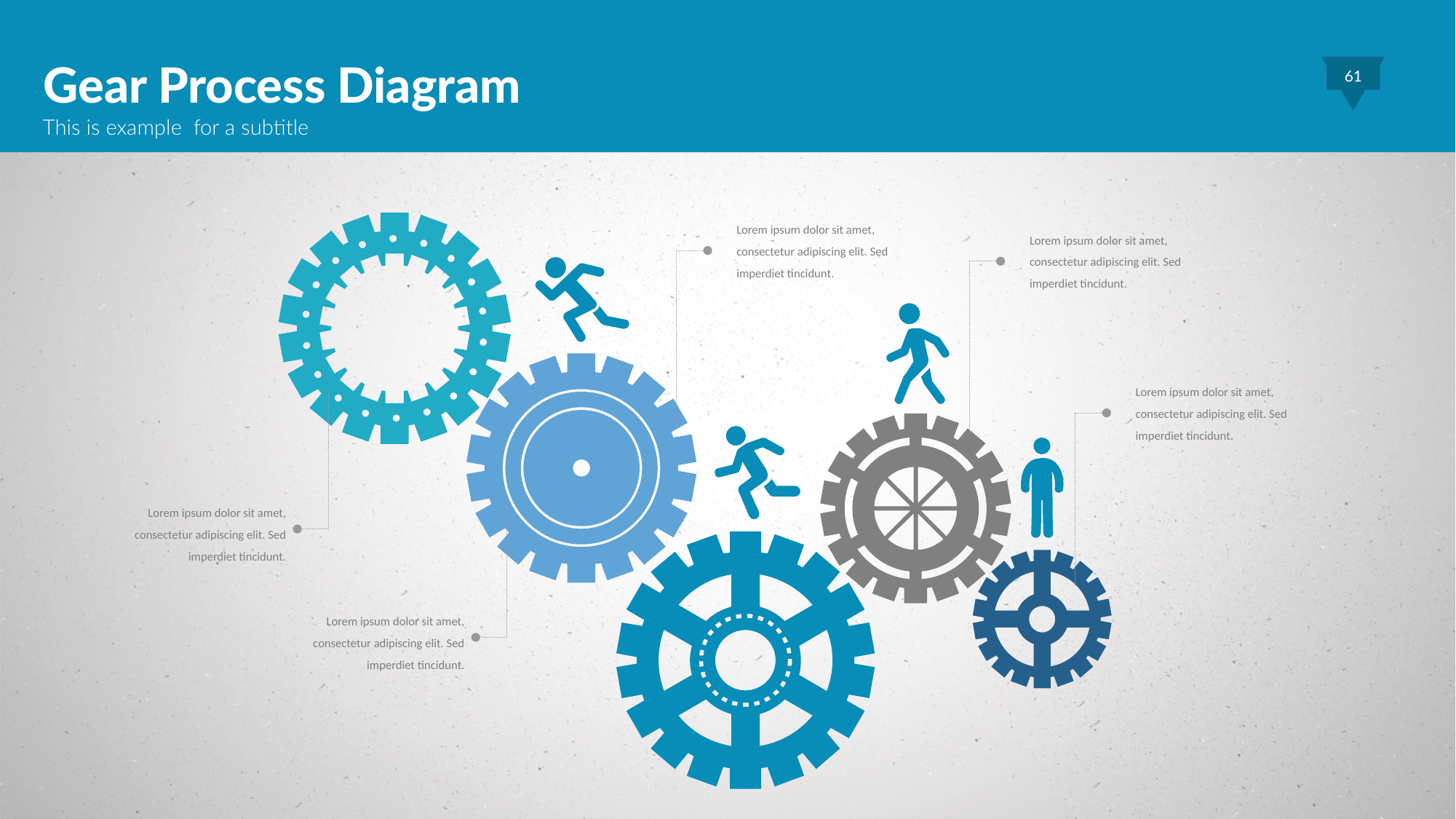

Gear Process Diagram
This is example  for a subtitle

61
Lorem ipsum dolor sit amet, consectetur adipiscing elit. Sed imperdiet tincidunt.

Lorem ipsum dolor sit amet, consectetur adipiscing elit. Sed imperdiet tincidunt.
Lorem ipsum dolor sit amet, consectetur adipiscing elit. Sed imperdiet tincidunt.
Lorem ipsum dolor sit amet, consectetur adipiscing elit. Sed imperdiet tincidunt.
Lorem ipsum dolor sit amet, consectetur adipiscing elit. Sed imperdiet tincidunt.